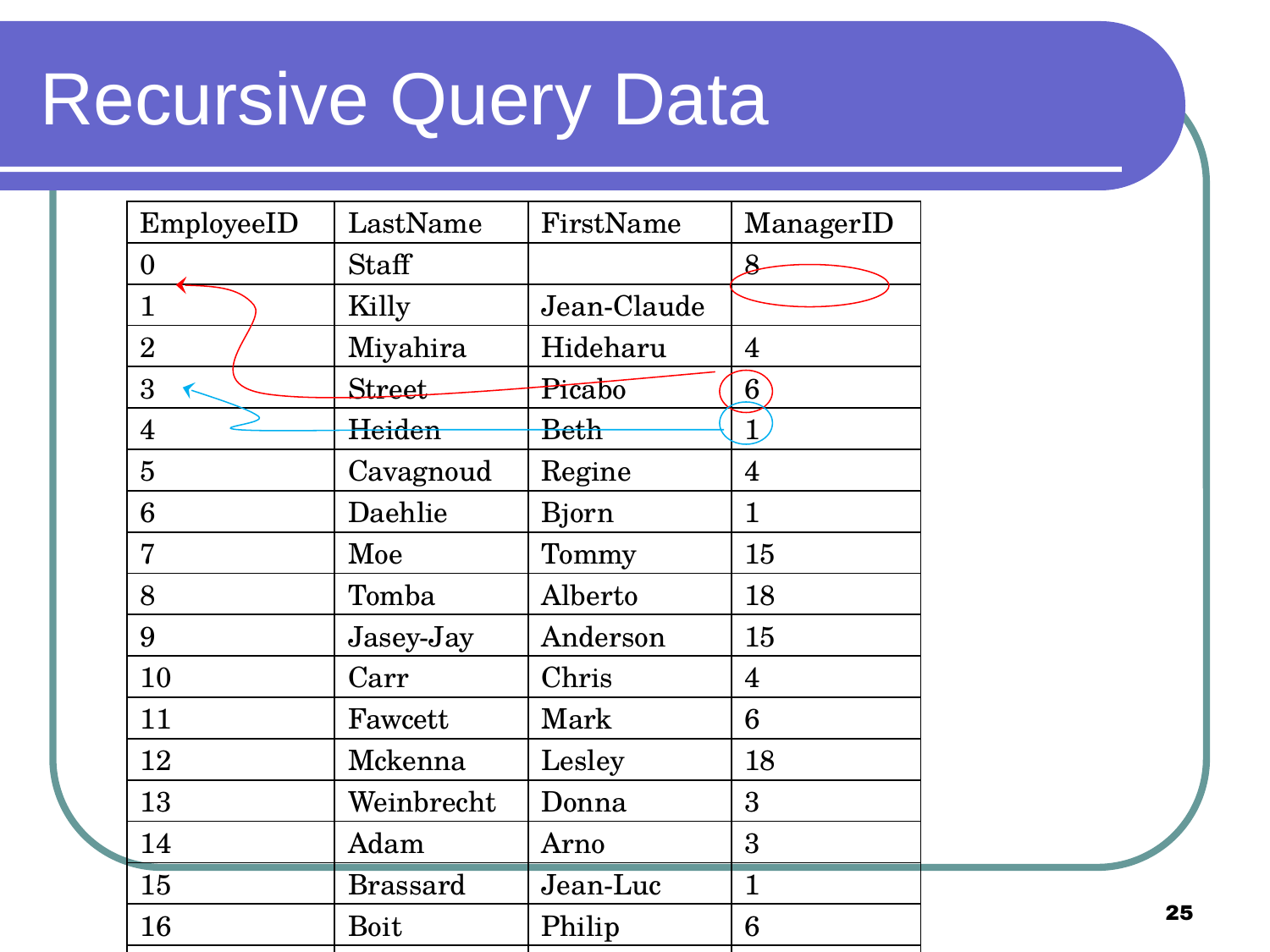

# Recursive Query Data
| EmployeeID | LastName | FirstName | ManagerID |
| --- | --- | --- | --- |
| 0 | Staff |  | 8 |
| 1 | Killy | Jean-Claude |  |
| 2 | Miyahira | Hideharu | 4 |
| 3 | Street | Picabo | 6 |
| 4 | Heiden | Beth | 1 |
| 5 | Cavagnoud | Regine | 4 |
| 6 | Daehlie | Bjorn | 1 |
| 7 | Moe | Tommy | 15 |
| 8 | Tomba | Alberto | 18 |
| 9 | Jasey-Jay | Anderson | 15 |
| 10 | Carr | Chris | 4 |
| 11 | Fawcett | Mark | 6 |
| 12 | Mckenna | Lesley | 18 |
| 13 | Weinbrecht | Donna | 3 |
| 14 | Adam | Arno | 3 |
| 15 | Brassard | Jean-Luc | 1 |
| 16 | Boit | Philip | 6 |
| 17 | Bourgeat | Pierrick | 15 |
| 18 | Gravier | Richard | 1 |

25